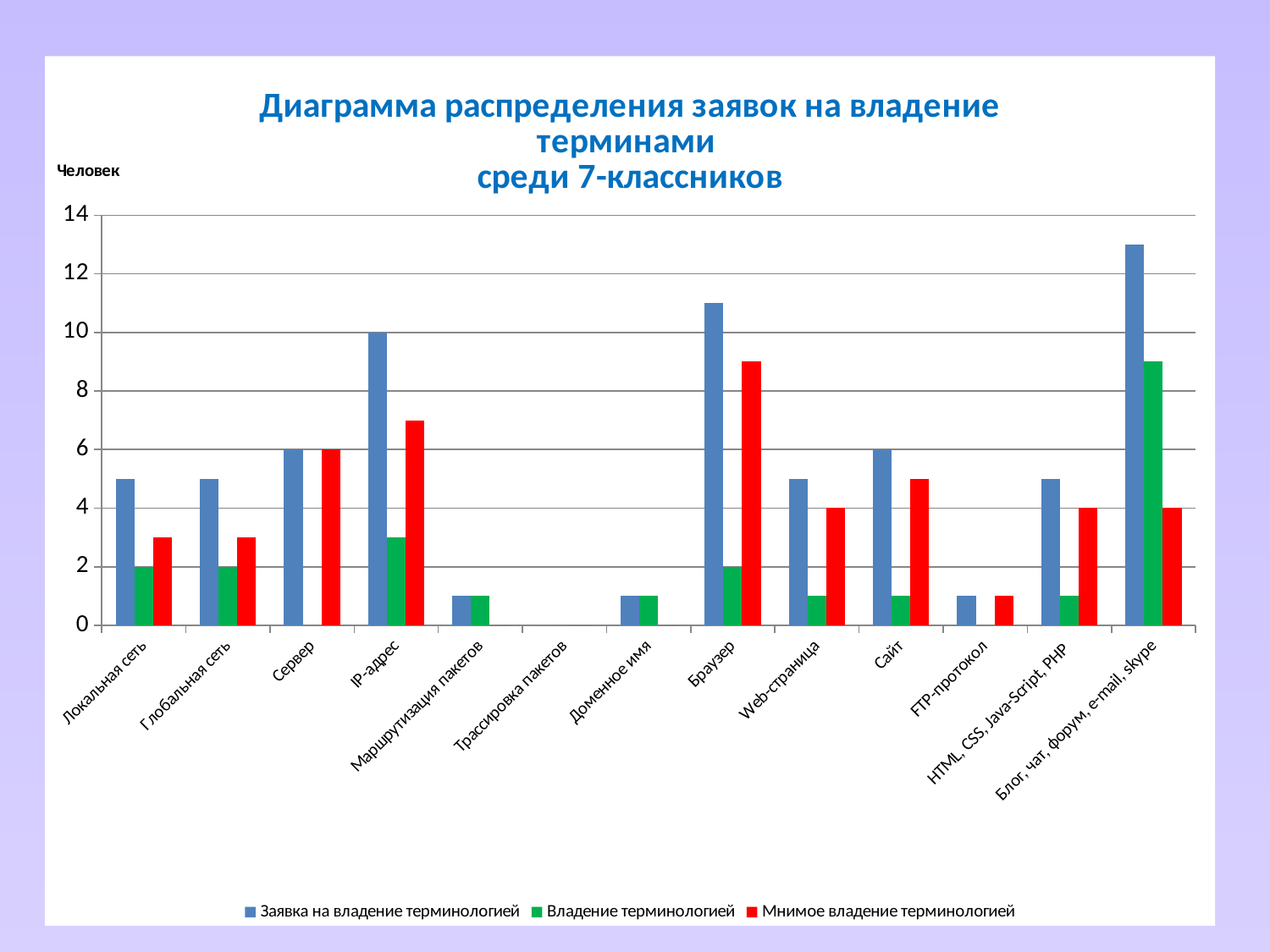

#

### Chart: Диаграмма распределения заявок на владение терминами
среди 7-классников

| Category | Заявка на владение терминологией | Владение терминологией | Мнимое владение терминологией |
|---|---|---|---|
| Локальная сеть | 5.0 | 2.0 | 3.0 |
| Глобальная сеть | 5.0 | 2.0 | 3.0 |
| Сервер | 6.0 | 0.0 | 6.0 |
| IP-адрес | 10.0 | 3.0 | 7.0 |
| Маршрутизация пакетов | 1.0 | 1.0 | 0.0 |
| Трассировка пакетов | 0.0 | 0.0 | 0.0 |
| Доменное имя | 1.0 | 1.0 | 0.0 |
| Браузер | 11.0 | 2.0 | 9.0 |
| Web-страница | 5.0 | 1.0 | 4.0 |
| Сайт | 6.0 | 1.0 | 5.0 |
| FTP-протокол | 1.0 | 0.0 | 1.0 |
| HTML, CSS, Java-Script, PHP  | 5.0 | 1.0 | 4.0 |
| Блог, чат, форум, e-mail, skype | 13.0 | 9.0 | 4.0 |